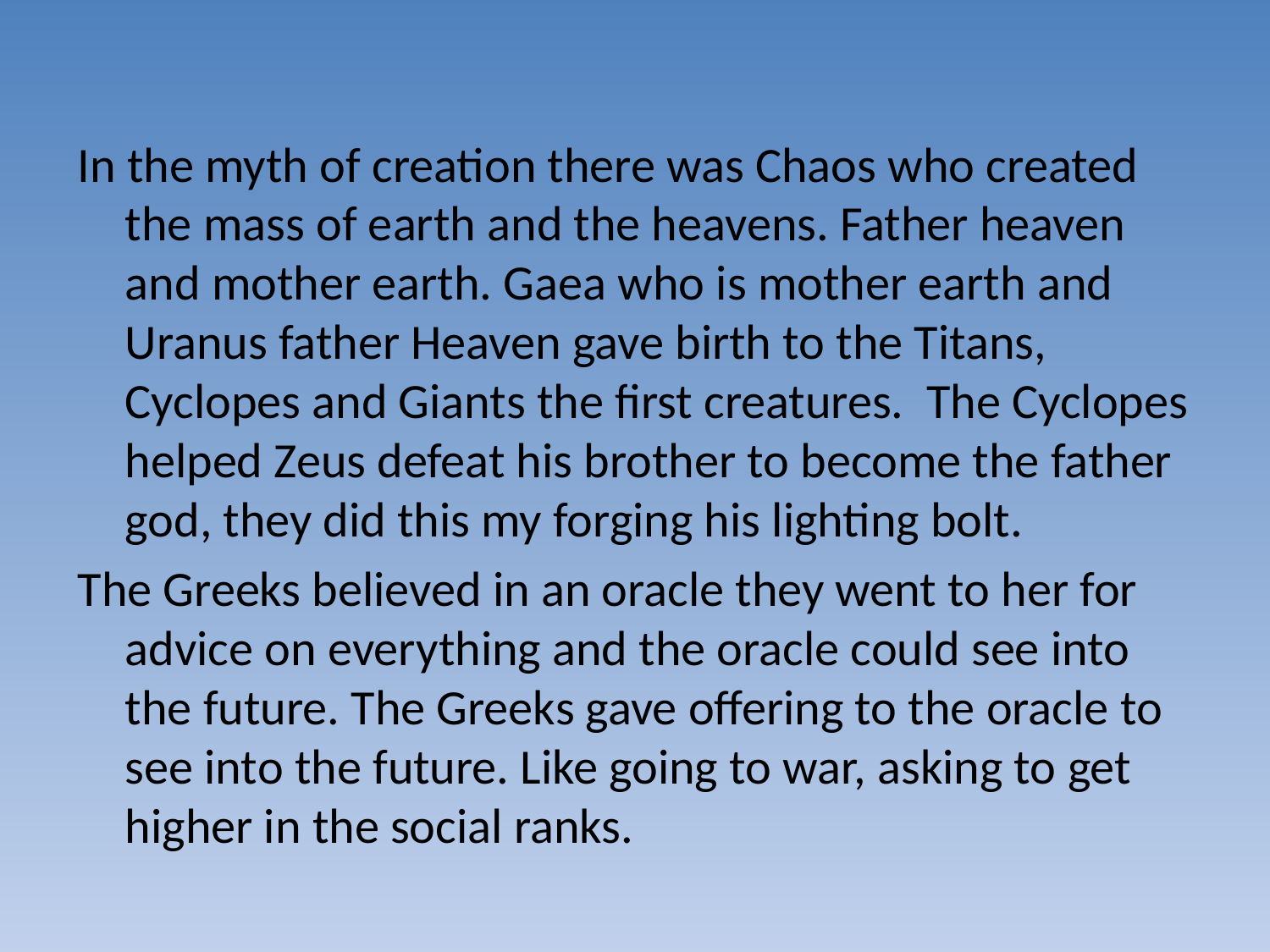

In the myth of creation there was Chaos who created the mass of earth and the heavens. Father heaven and mother earth. Gaea who is mother earth and Uranus father Heaven gave birth to the Titans, Cyclopes and Giants the first creatures.  The Cyclopes helped Zeus defeat his brother to become the father god, they did this my forging his lighting bolt.
The Greeks believed in an oracle they went to her for advice on everything and the oracle could see into the future. The Greeks gave offering to the oracle to see into the future. Like going to war, asking to get higher in the social ranks.